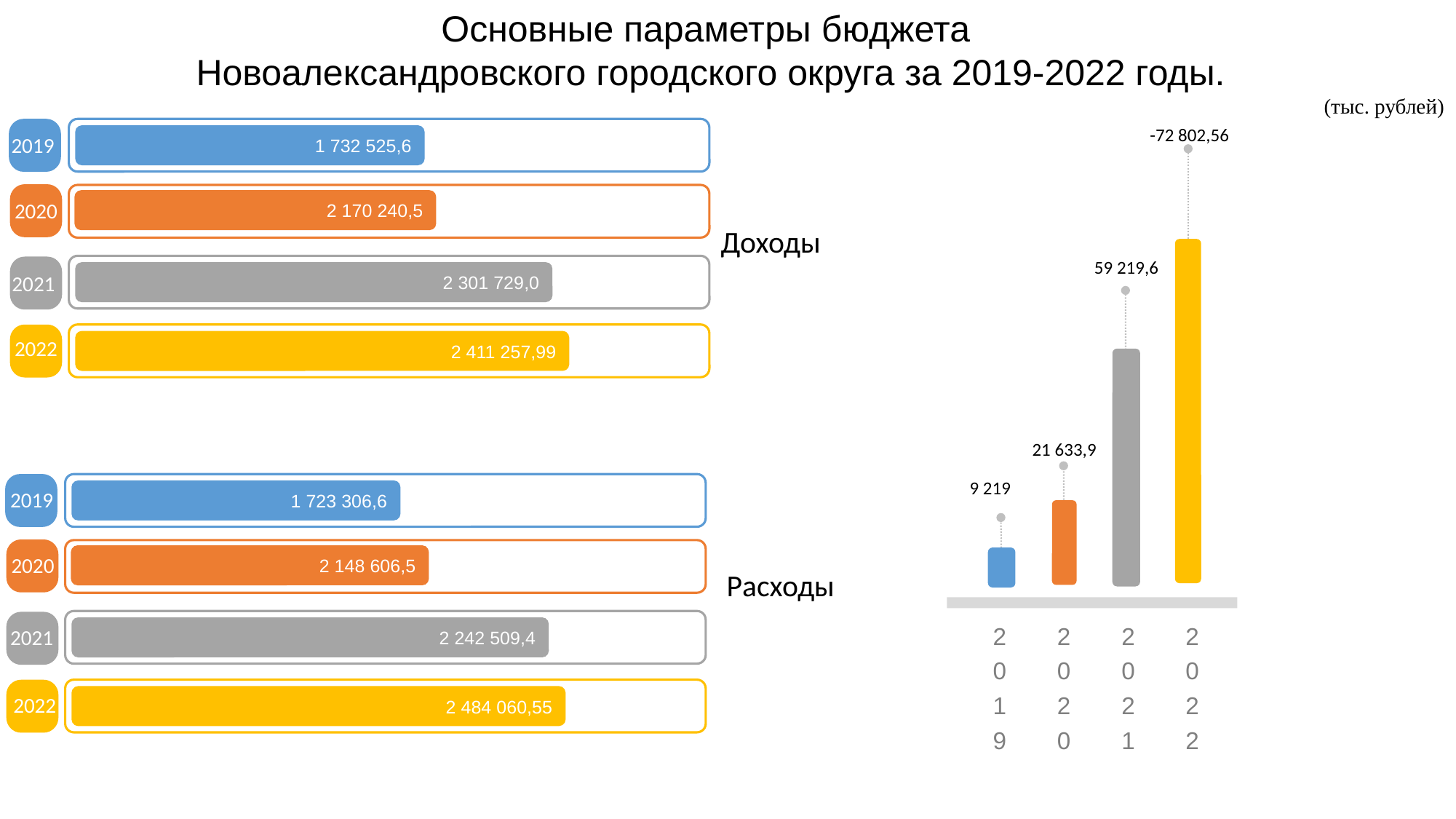

Основные параметры бюджета
 Новоалександровского городского округа за 2019-2022 годы.
(тыс. рублей)
-72 802,56

1 732 525,6

2 170 240,5

2 301 729,0

2 411 257,99
2019

2020
Доходы
59 219,6
2021

2022
21 633,9

9 219

1 723 306,6

2 148 606,5

2 242 509,4

2 484 060,55
2019

2020
Расходы

2019
2020
2021
2022
2021
2022